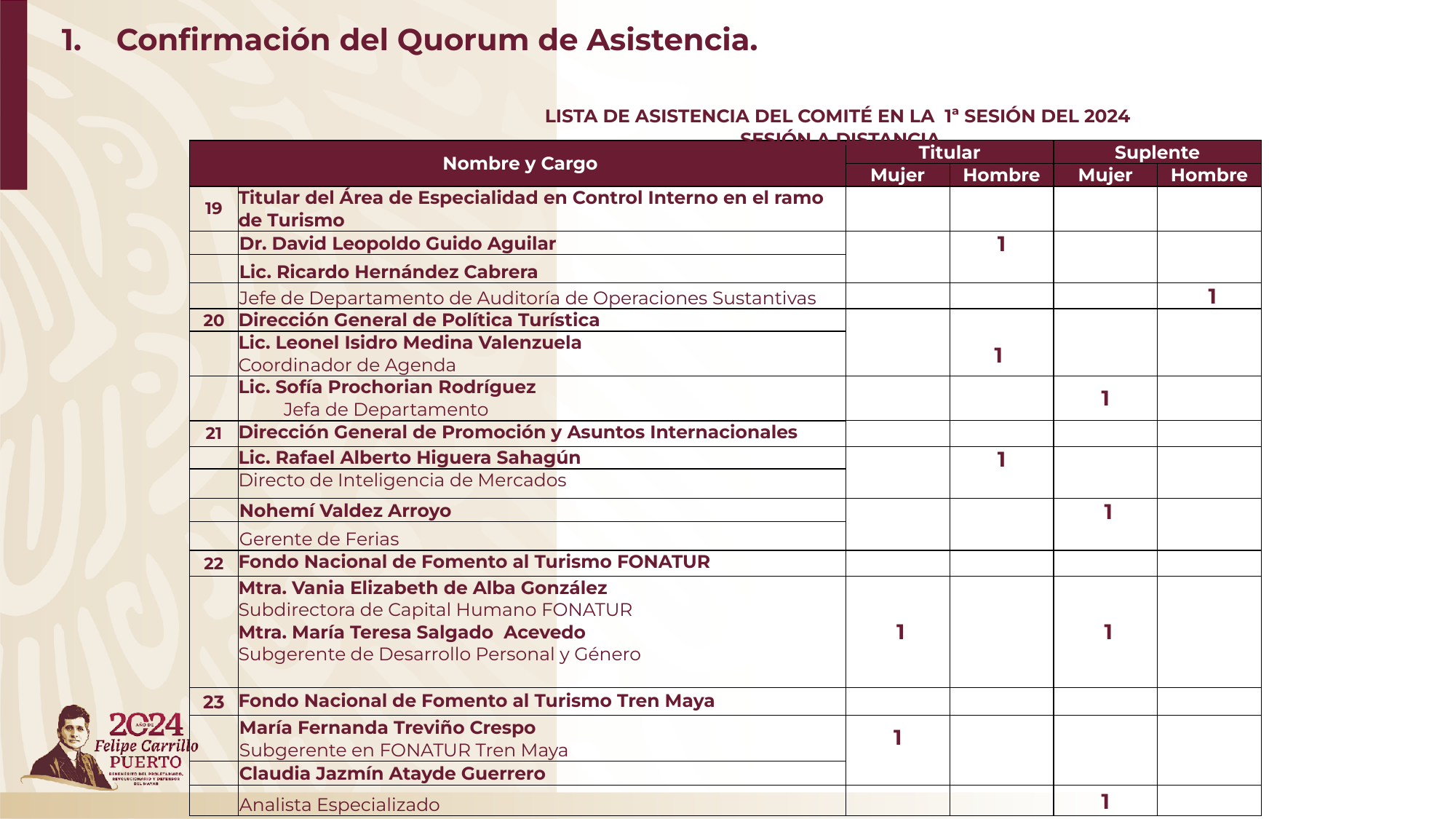

# Confirmación del Quorum de Asistencia.
LISTA DE ASISTENCIA DEL COMITÉ EN LA  1ª SESIÓN DEL 2024
 SESIÓN A DISTANCIA
| Nombre y Cargo |  | Titular |  | Suplente |  |
| --- | --- | --- | --- | --- | --- |
|  |  | Mujer | Hombre | Mujer | Hombre |
| 19 | Titular del Área de Especialidad en Control Interno en el ramo de Turismo |  |  |  |  |
|  | Dr. David Leopoldo Guido Aguilar |  | 1 |  |  |
|  | Lic. Ricardo Hernández Cabrera |  |  |  |  |
|  | Jefe de Departamento de Auditoría de Operaciones Sustantivas |  |  |  | 1 |
| 20 | Dirección General de Política Turística |  | 1 |  |  |
|  | Lic. Leonel Isidro Medina Valenzuela Coordinador de Agenda |  |  |  |  |
|  | Lic. Sofía Prochorian Rodríguez Jefa de Departamento |  |  | 1 |  |
| 21 | Dirección General de Promoción y Asuntos Internacionales |  |  |  |  |
|  | Lic. Rafael Alberto Higuera Sahagún |  | 1 |  |  |
|  | Directo de Inteligencia de Mercados |  |  |  |  |
|  | Nohemí Valdez Arroyo |  |  | 1 |  |
|  | Gerente de Ferias |  |  |  |  |
| 22 | Fondo Nacional de Fomento al Turismo FONATUR |  |  |  |  |
|  | Mtra. Vania Elizabeth de Alba González Subdirectora de Capital Humano FONATUR Mtra. María Teresa Salgado Acevedo Subgerente de Desarrollo Personal y Género | 1 |  | 1 |  |
| 23 | Fondo Nacional de Fomento al Turismo Tren Maya |  |  |  |  |
|  | María Fernanda Treviño Crespo Subgerente en FONATUR Tren Maya | 1 |  |  |  |
|  | Claudia Jazmín Atayde Guerrero |  |  |  |  |
|  | Analista Especializado |  |  | 1 |  |